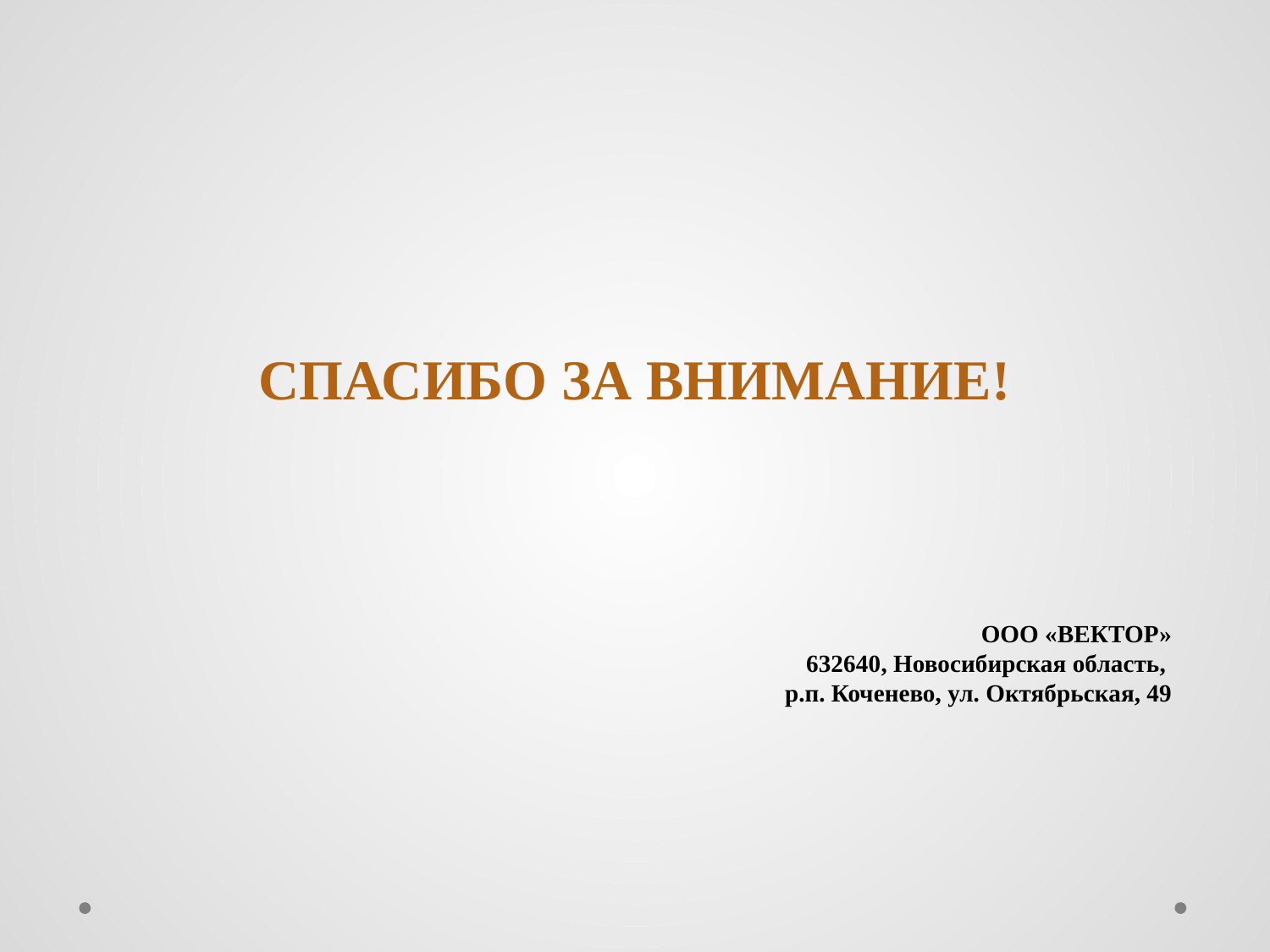

СПАСИБО ЗА ВНИМАНИЕ!
ООО «ВЕКТОР»
632640, Новосибирская область,
р.п. Коченево, ул. Октябрьская, 49